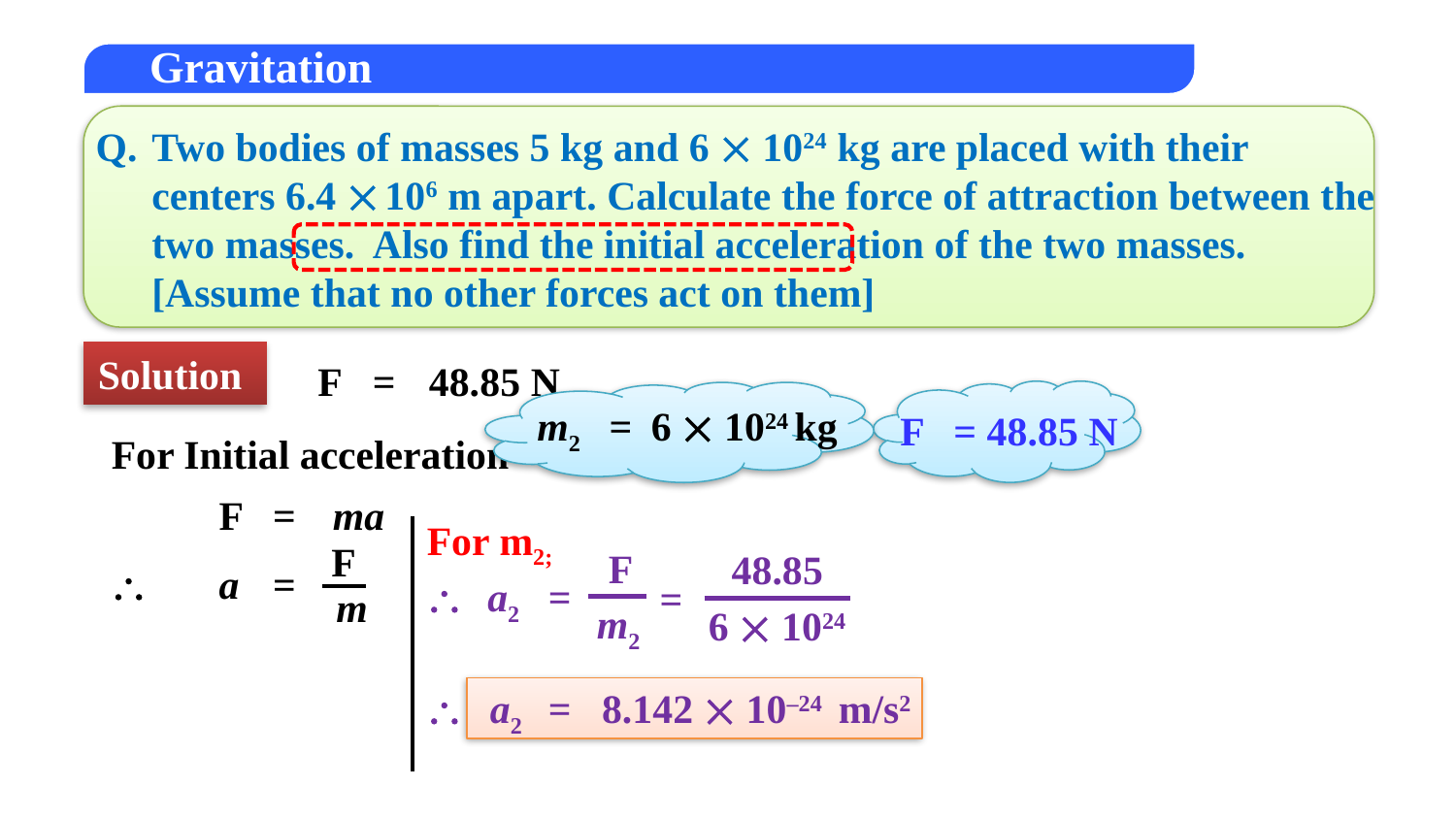

Q.
Two bodies of masses 5 kg and 6 × 1024 kg are placed with their centers 6.4 × 106 m apart. Calculate the force of attraction between the two masses.  Also find the initial acceleration of the two masses.
[Assume that no other forces act on them]

Solution
F
=
48.85 N

F
=
48.85 N

m2
=
6 × 1024 kg
For Initial acceleration
F
=
ma
For m2;
F
m
F
m2
48.85
∴
a
=
∴
a2
=
=
6 × 1024
∴
a2
=
8.142 × 10–24  m/s2